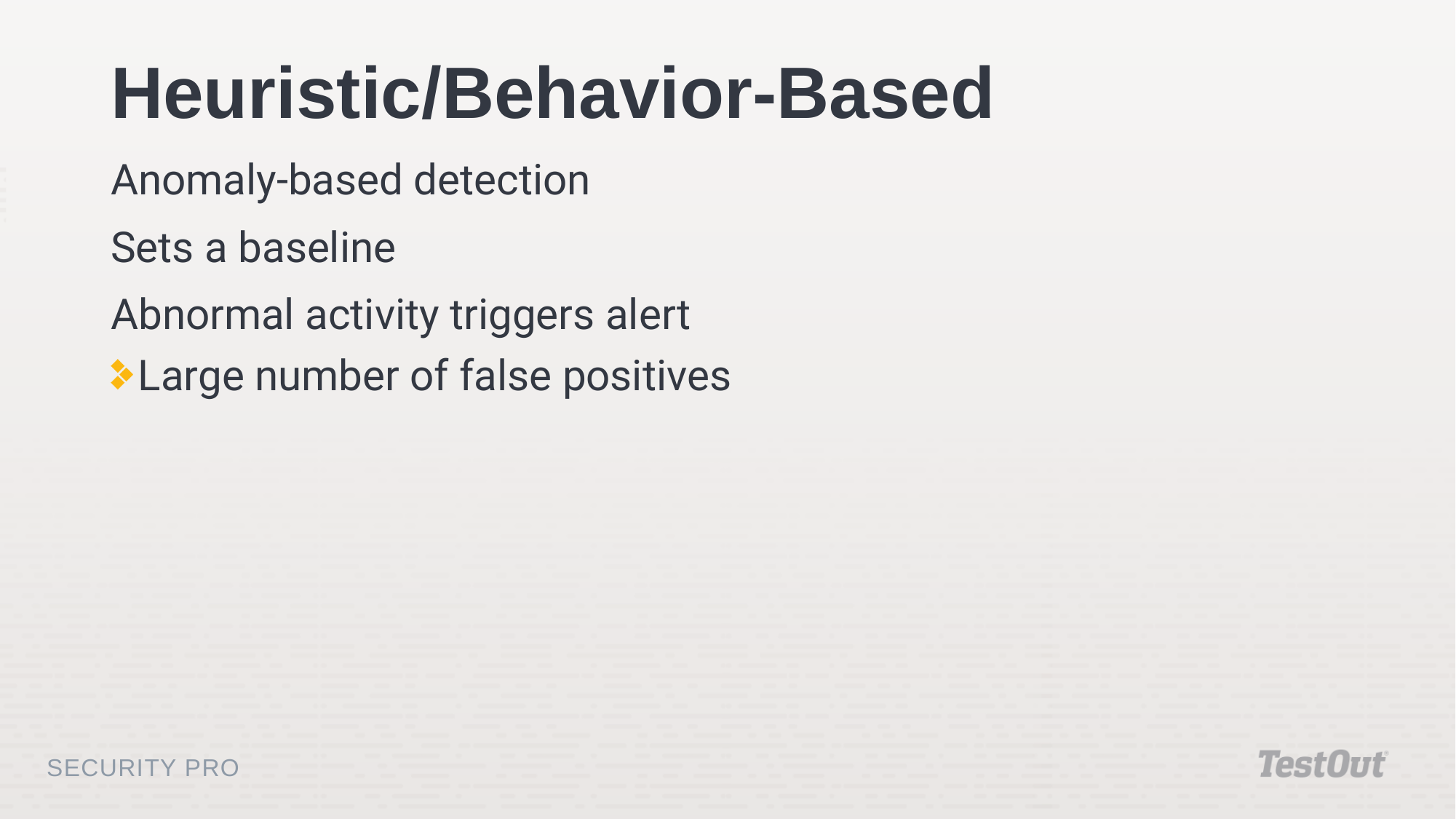

# Heuristic/Behavior-Based
Anomaly-based detection
Sets a baseline
Abnormal activity triggers alert
Large number of false positives
Security Pro